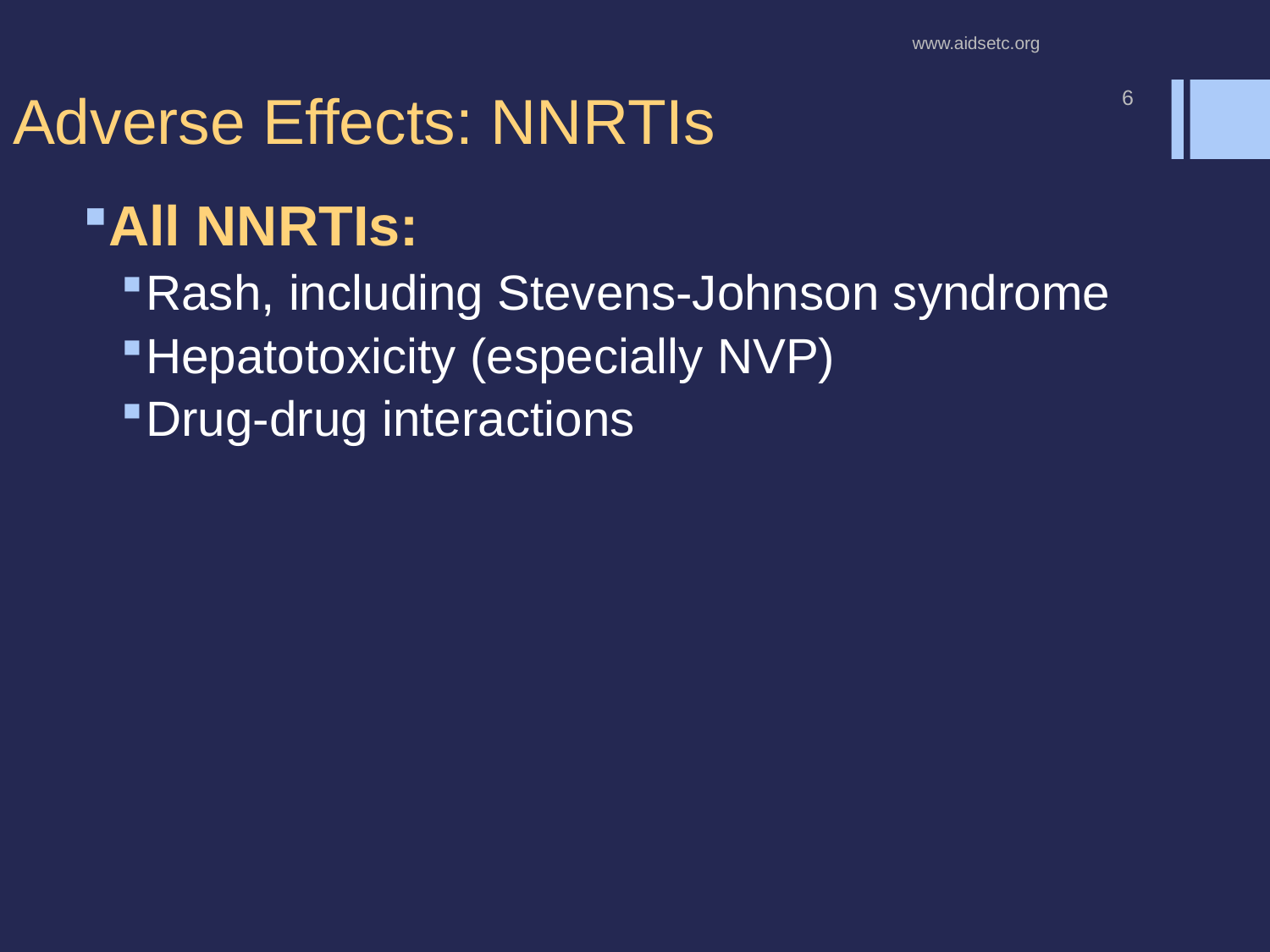

www.aidsetc.org
# Adverse Effects: NNRTIs
6
All NNRTIs:
Rash, including Stevens-Johnson syndrome
Hepatotoxicity (especially NVP)
Drug-drug interactions